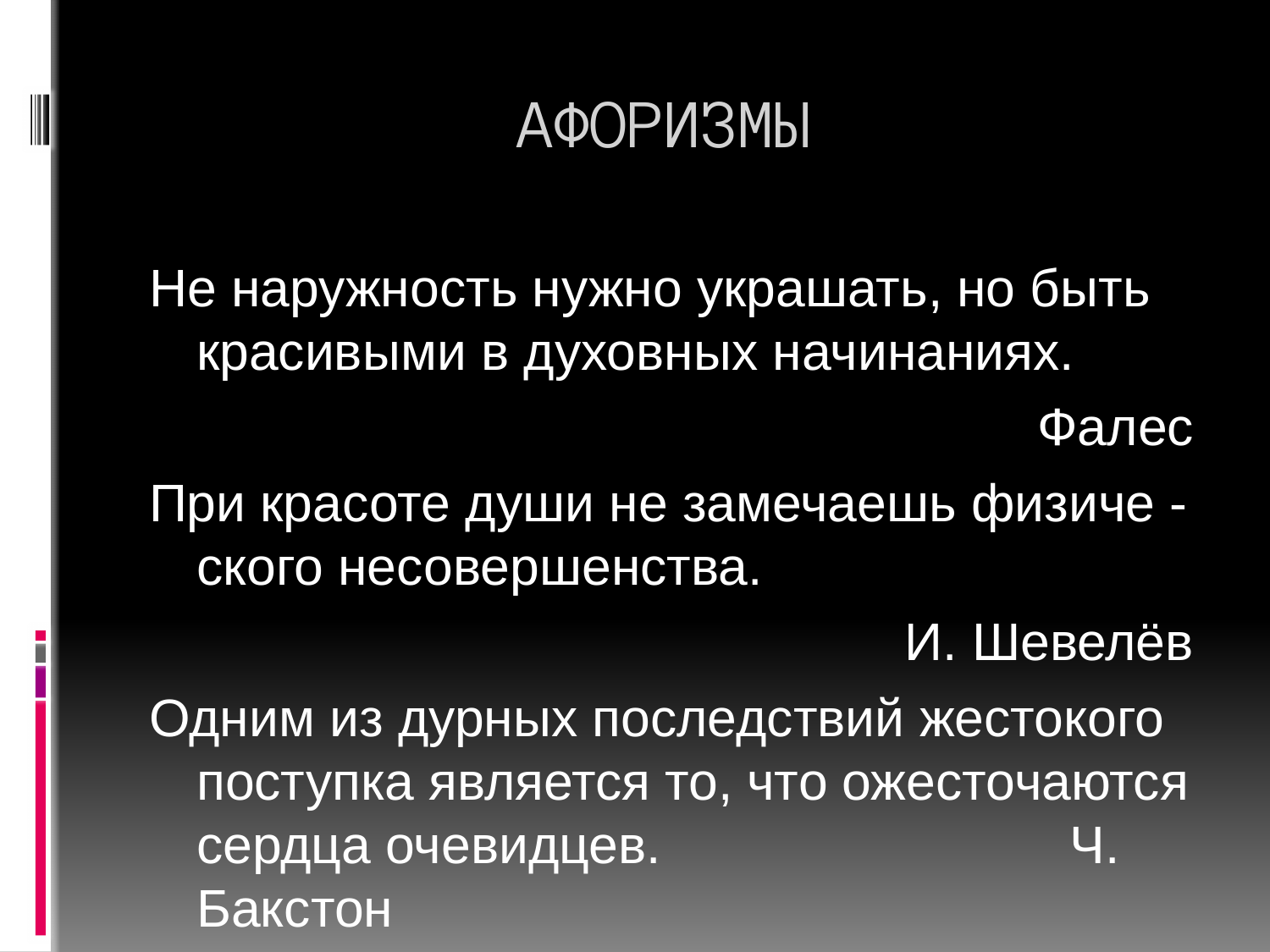

# АФОРИЗМЫ
Не наружность нужно украшать, но быть красивыми в духовных начинаниях.
Фалес
При красоте души не замечаешь физиче -ского несовершенства.
И. Шевелёв
Одним из дурных последствий жестокого поступка является то, что ожесточаются сердца очевидцев.                            Ч. Бакстон